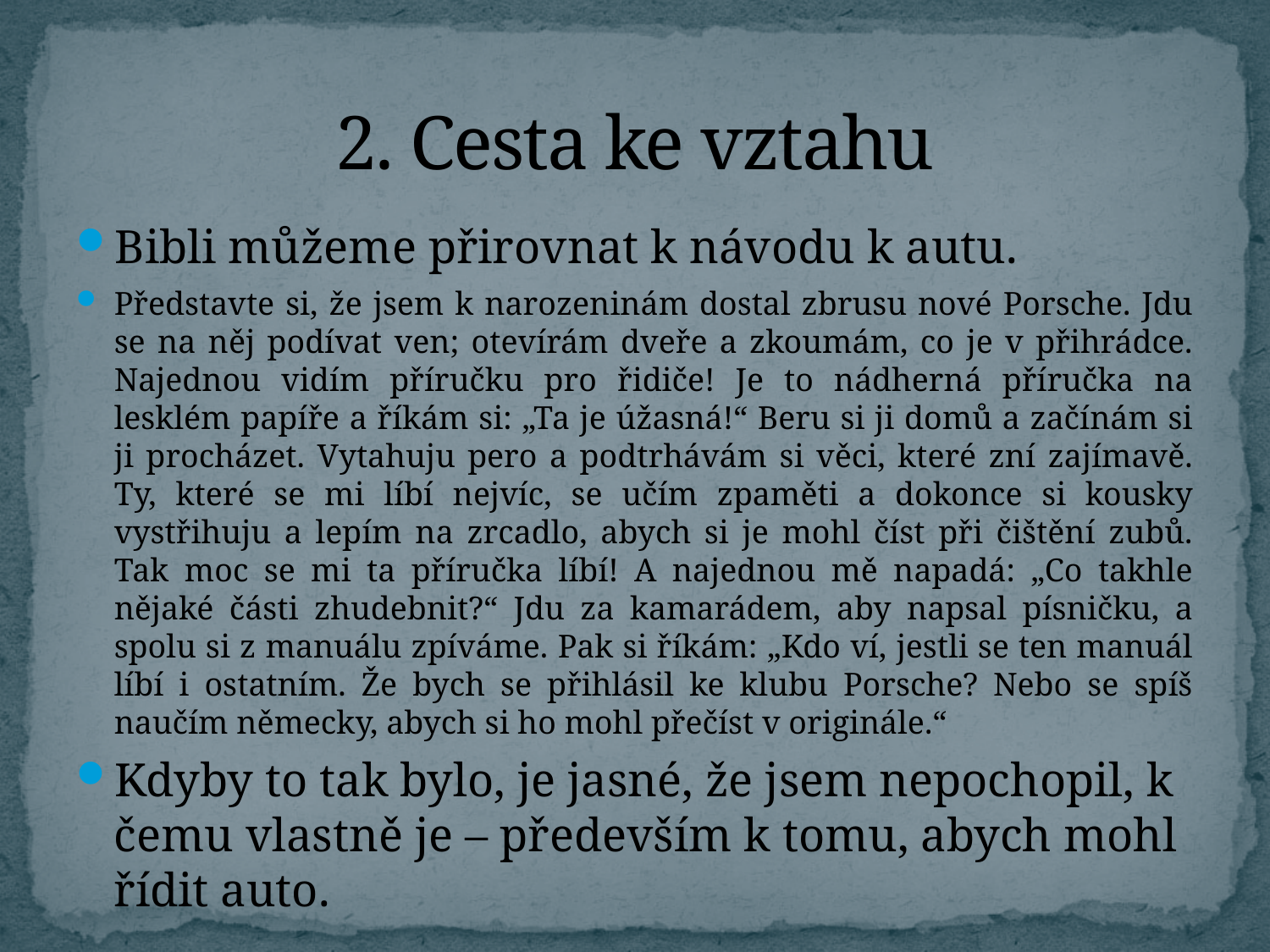

# 2. Cesta ke vztahu
Bibli můžeme přirovnat k návodu k autu.
Představte si, že jsem k narozeninám dostal zbrusu nové Porsche. Jdu se na něj podívat ven; otevírám dveře a zkoumám, co je v přihrádce. Najednou vidím příručku pro řidiče! Je to nádherná příručka na lesklém papíře a říkám si: „Ta je úžasná!“ Beru si ji domů a začínám si ji procházet. Vytahuju pero a podtrhávám si věci, které zní zajímavě. Ty, které se mi líbí nejvíc, se učím zpaměti a dokonce si kousky vystřihuju a lepím na zrcadlo, abych si je mohl číst při čištění zubů. Tak moc se mi ta příručka líbí! A najednou mě napadá: „Co takhle nějaké části zhudebnit?“ Jdu za kamarádem, aby napsal písničku, a spolu si z manuálu zpíváme. Pak si říkám: „Kdo ví, jestli se ten manuál líbí i ostatním. Že bych se přihlásil ke klubu Porsche? Nebo se spíš naučím německy, abych si ho mohl přečíst v originále.“
Kdyby to tak bylo, je jasné, že jsem nepochopil, k čemu vlastně je – především k tomu, abych mohl řídit auto.